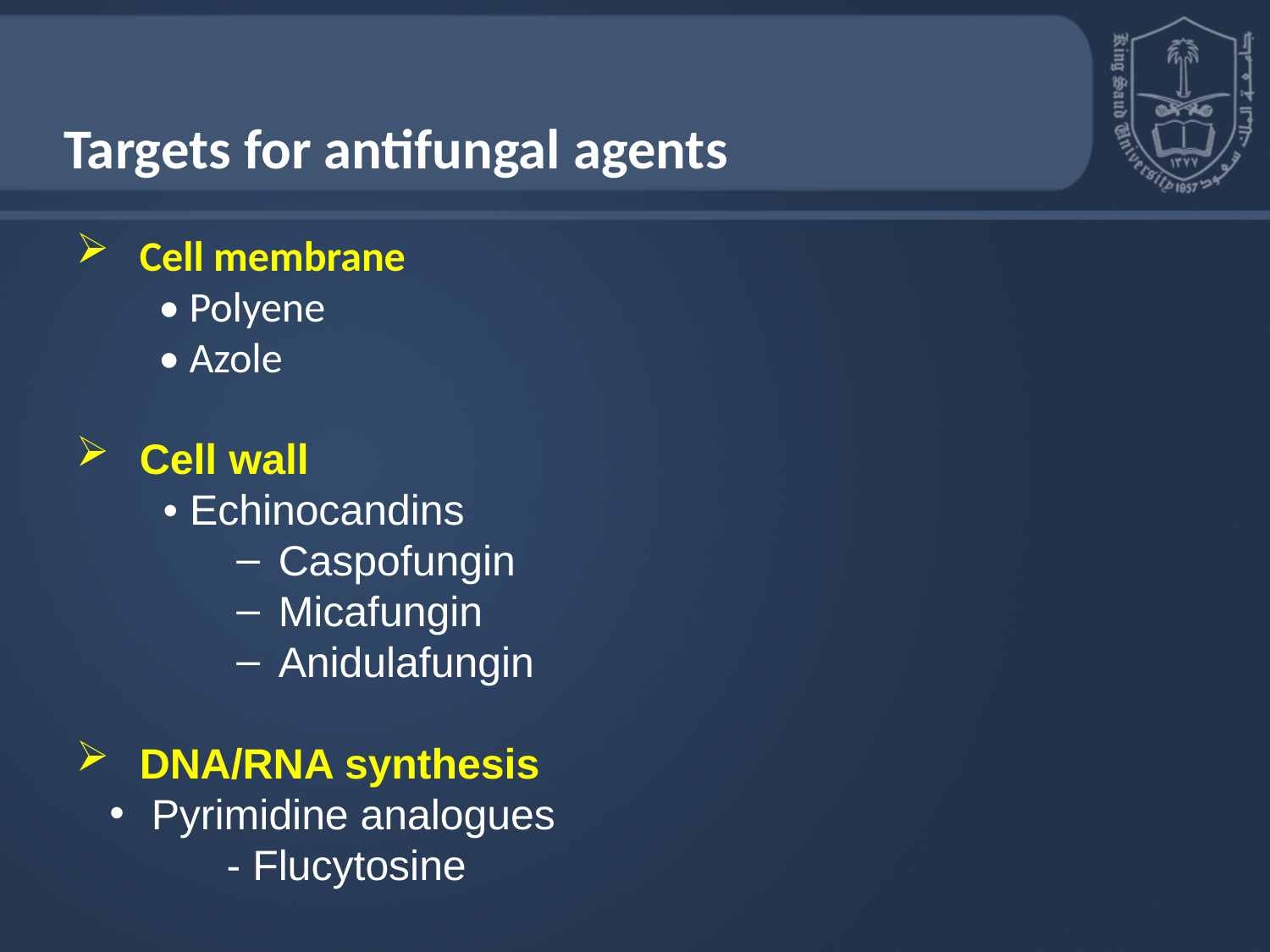

Targets for antifungal agents
Cell membrane
  • Polyene
  • Azole

Cell wall
  • Echinocandins
 Caspofungin
 Micafungin
 Anidulafungin

DNA/RNA synthesis
 Pyrimidine analogues
  - Flucytosine